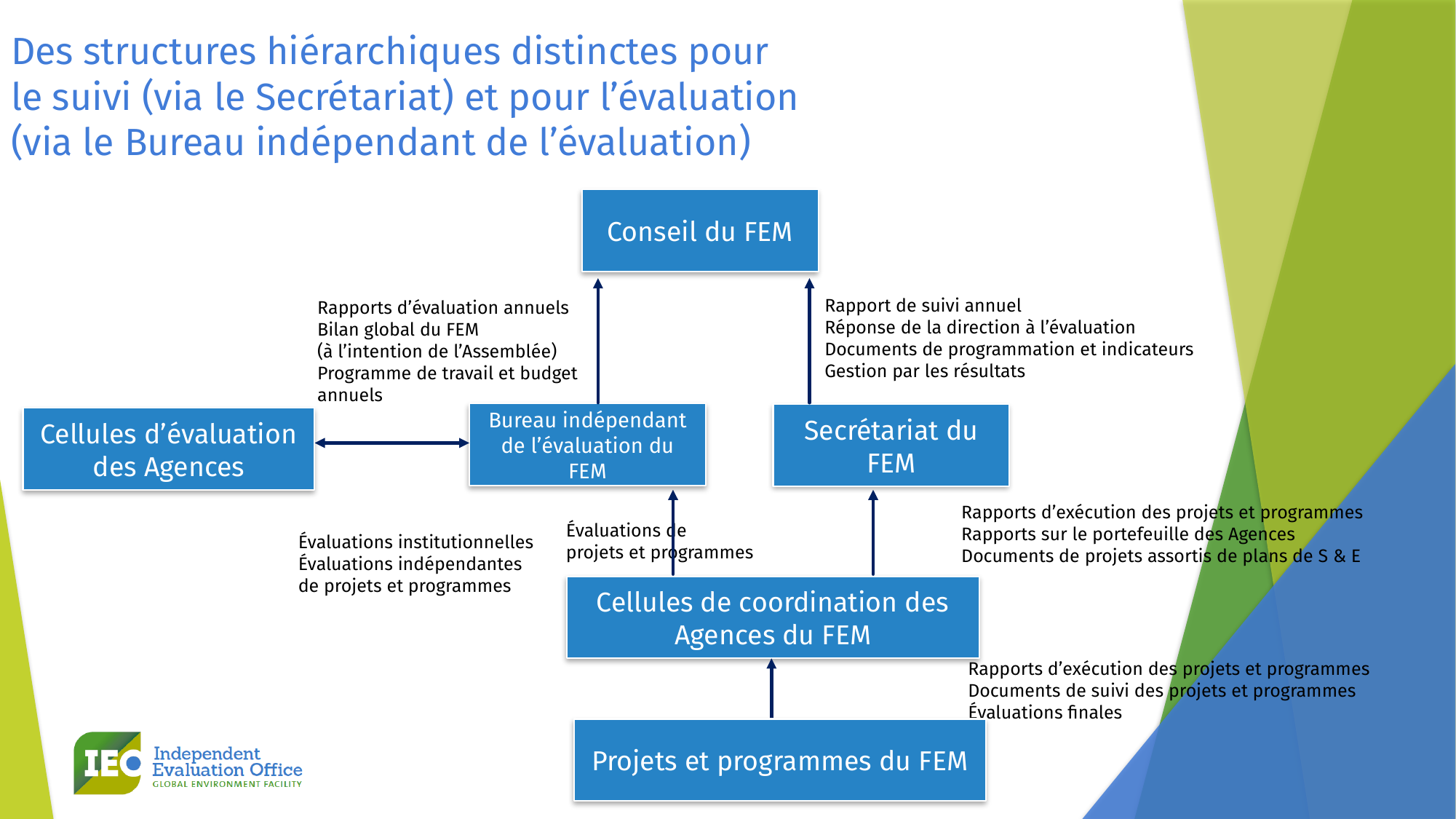

# Des structures hiérarchiques distinctes pour le suivi (via le Secrétariat) et pour l’évaluation (via le Bureau indépendant de l’évaluation)
Conseil du FEM
Rapport de suivi annuel
Réponse de la direction à l’évaluation
Documents de programmation et indicateurs
Gestion par les résultats
Rapports d’évaluation annuels
Bilan global du FEM
(à l’intention de l’Assemblée)
Programme de travail et budget annuels
Bureau indépendant de l’évaluation du FEM
Secrétariat du FEM
Cellules d’évaluation des Agences
Rapports d’exécution des projets et programmes
Rapports sur le portefeuille des Agences
Documents de projets assortis de plans de S & E
Évaluations de
projets et programmes
Évaluations institutionnelles
Évaluations indépendantes
de projets et programmes
Cellules de coordination des Agences du FEM
Rapports d’exécution des projets et programmes
Documents de suivi des projets et programmes
Évaluations finales
Projets et programmes du FEM